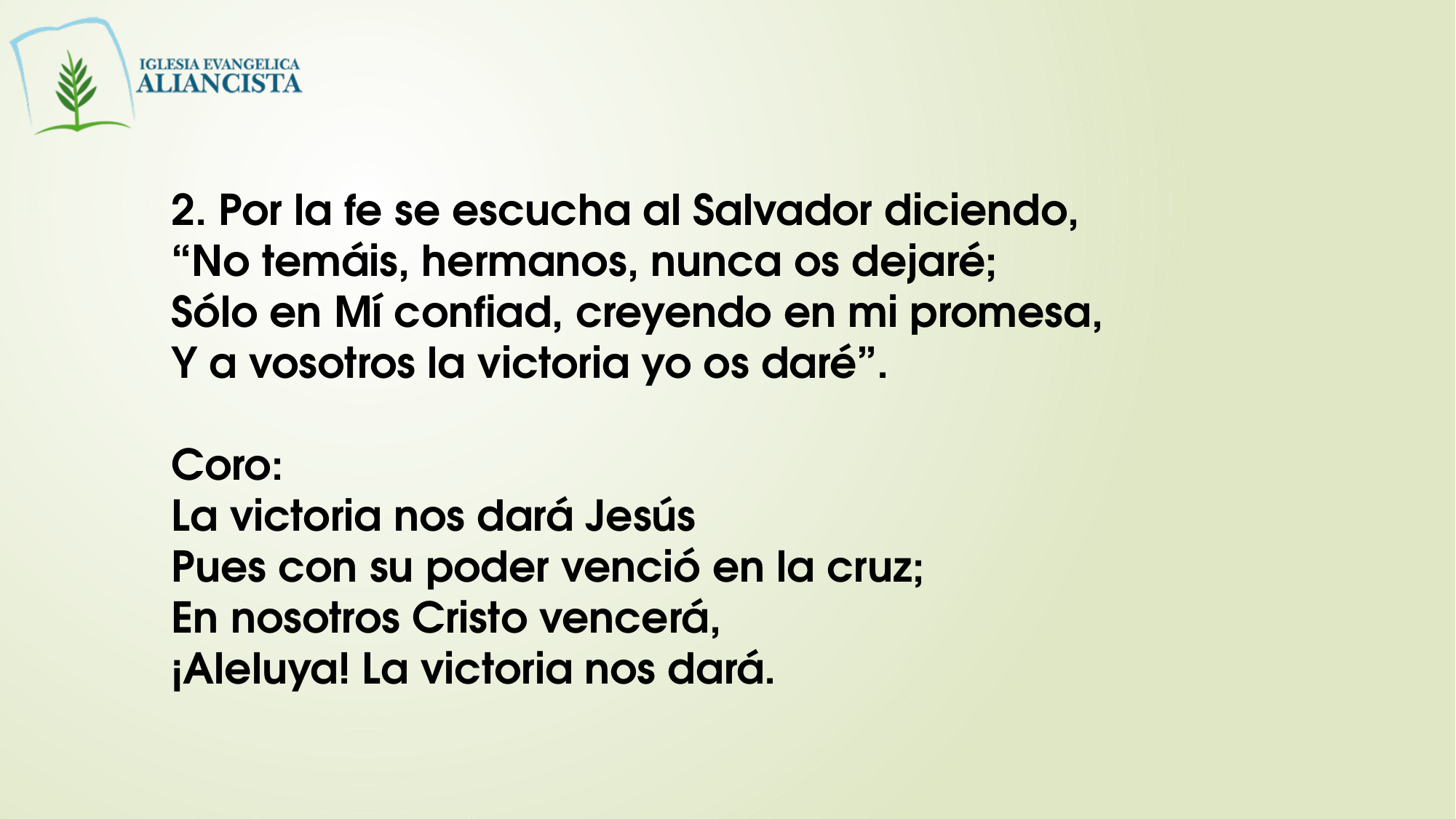

2. Por la fe se escucha al Salvador diciendo,
“No temáis, hermanos, nunca os dejaré;
Sólo en Mí confiad, creyendo en mi promesa,
Y a vosotros la victoria yo os daré”.

Coro:
La victoria nos dará Jesús
Pues con su poder venció en la cruz;
En nosotros Cristo vencerá,
¡Aleluya! La victoria nos dará.